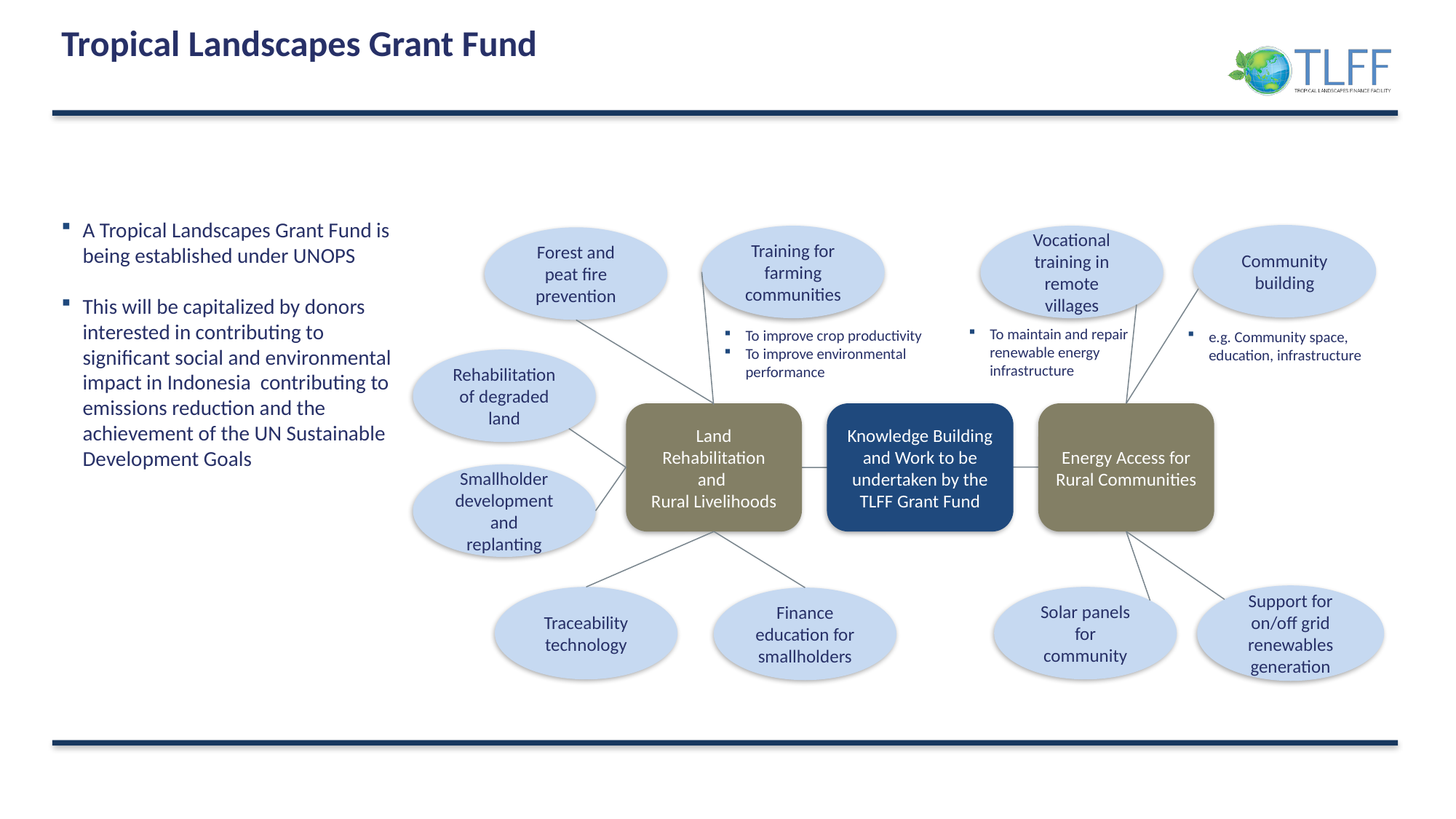

# Tropical Landscapes Grant Fund
A Tropical Landscapes Grant Fund is being established under UNOPS

This will be capitalized by donors interested in contributing to significant social and environmental impact in Indonesia  contributing to emissions reduction and the achievement of the UN Sustainable Development Goals

Community building
Training for farming communities
Vocational training in remote villages
Forest and peat fire prevention
To maintain and repair renewable energy infrastructure
To improve crop productivity
To improve environmental performance
e.g. Community space, education, infrastructure
Rehabilitation of degraded land
Land Rehabilitation
and
Rural Livelihoods
Knowledge Building and Work to be undertaken by the TLFF Grant Fund
Energy Access for Rural Communities
Smallholder development and replanting
Support for on/off grid renewables generation
Traceability technology
Solar panels for community
Finance education for smallholders